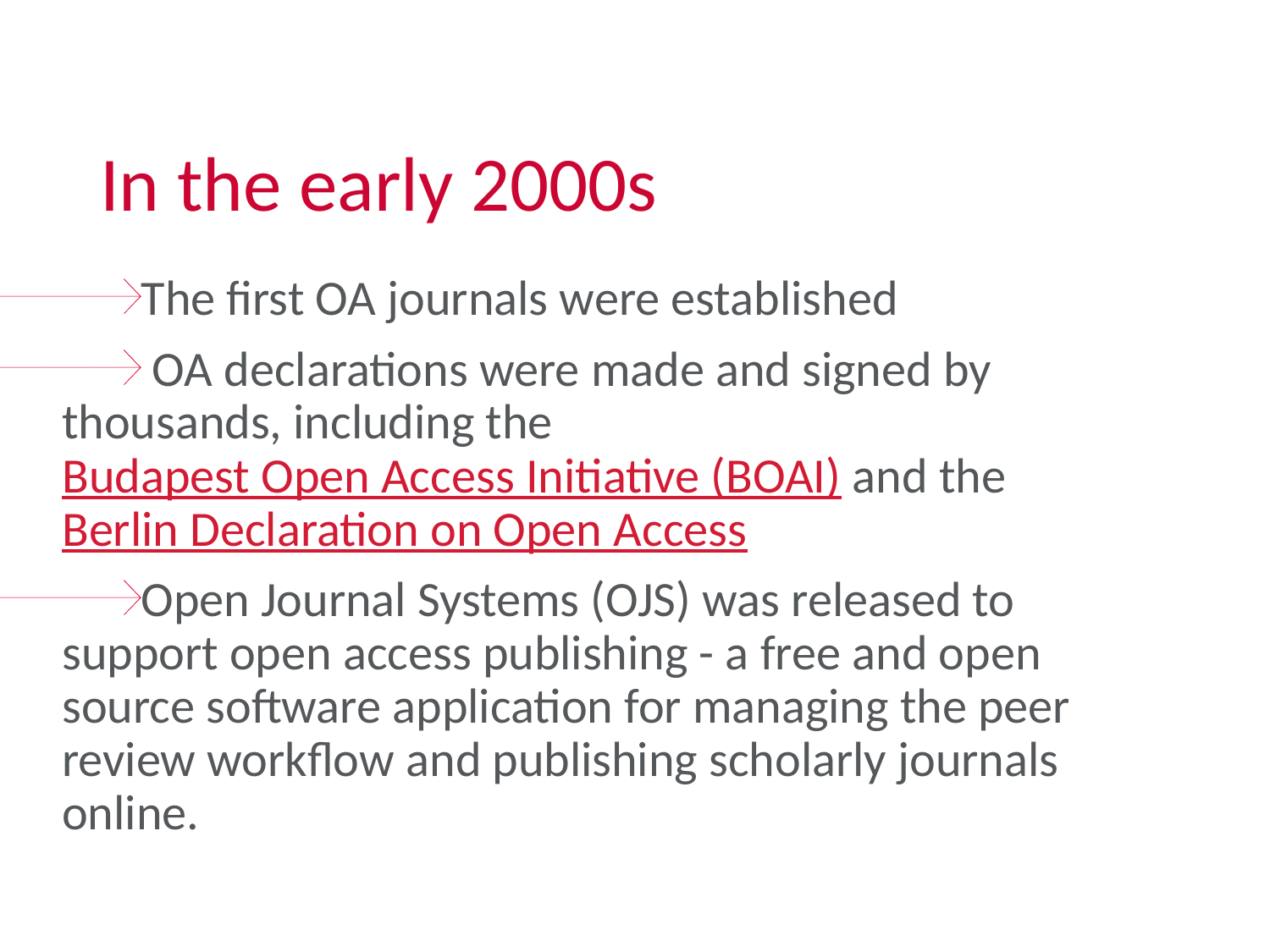

# In the early 2000s
The first OA journals were established
 OA declarations were made and signed by thousands, including the Budapest Open Access Initiative (BOAI) and the Berlin Declaration on Open Access
Open Journal Systems (OJS) was released to support open access publishing - a free and open source software application for managing the peer review workflow and publishing scholarly journals online.